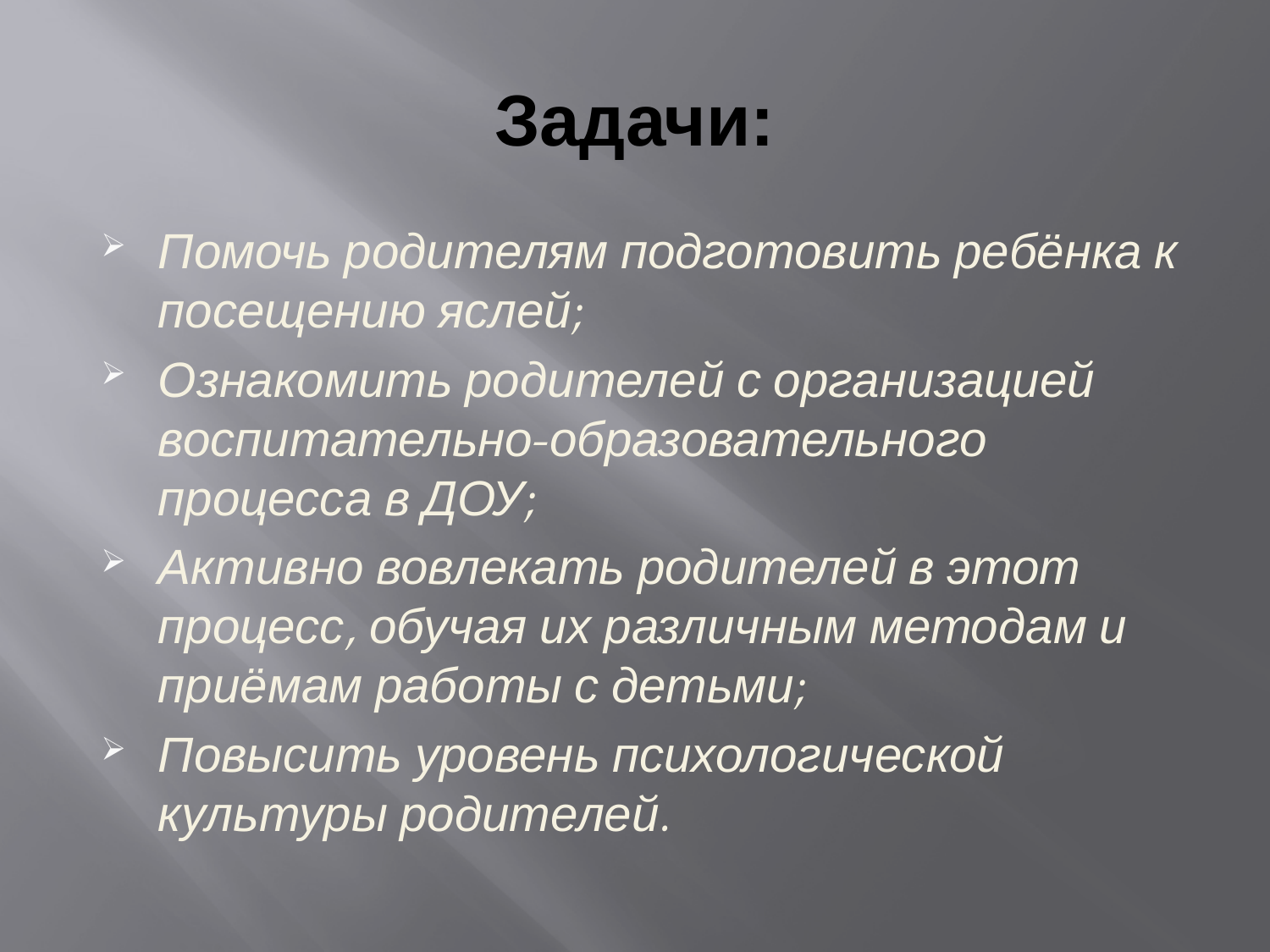

# Задачи:
Помочь родителям подготовить ребёнка к посещению яслей;
Ознакомить родителей с организацией воспитательно-образовательного процесса в ДОУ;
Активно вовлекать родителей в этот процесс, обучая их различным методам и приёмам работы с детьми;
Повысить уровень психологической культуры родителей.